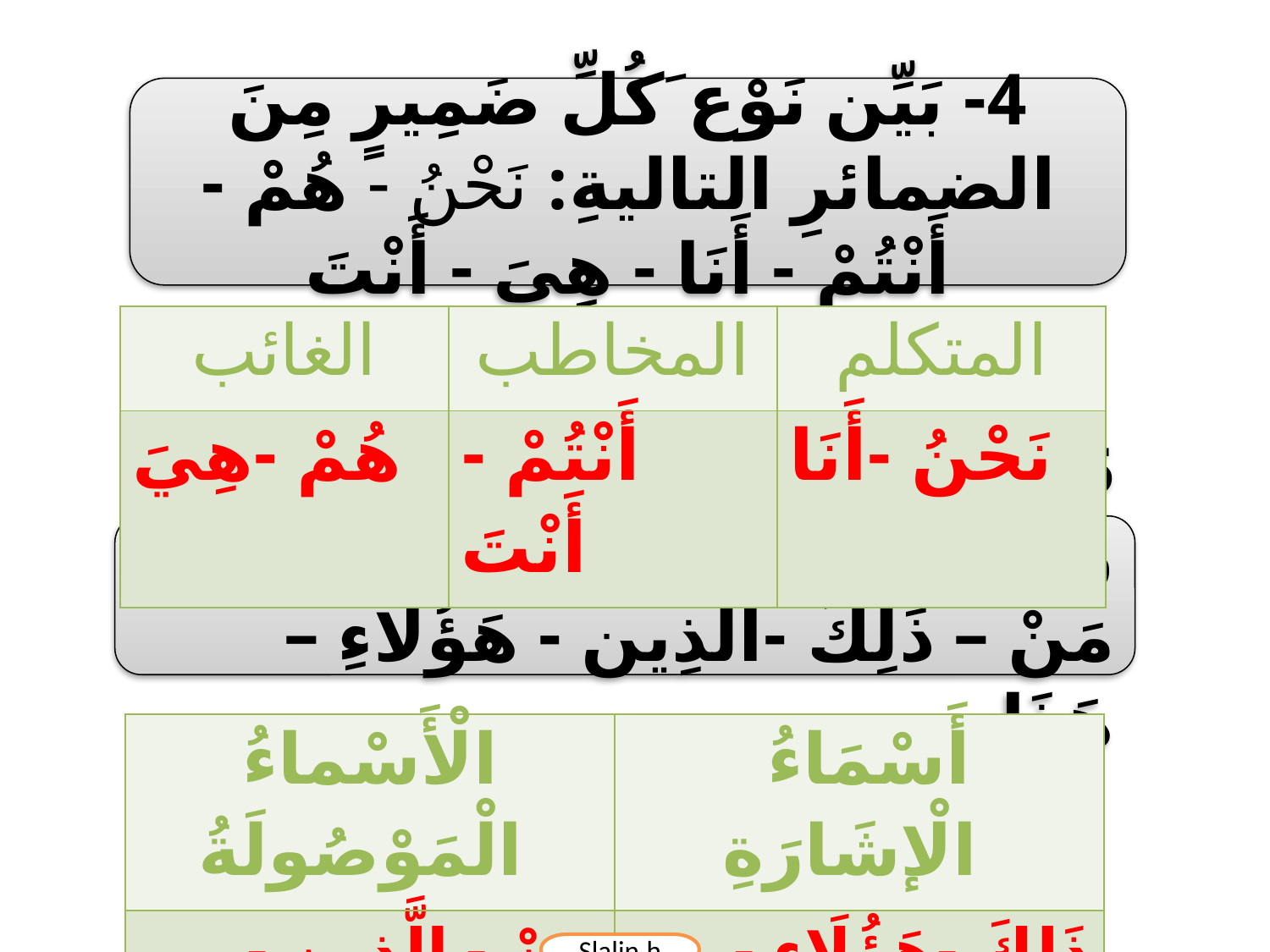

4- بَيِّن نَوْع َكُلِّ ضَمِيرٍ مِنَ الضمائرِ التاليةِ: نَحْنُ - هُمْ - أَنْتُمْ - أَنَا - هِيَ - أَنْتَ
| الغائب | المخاطب | المتكلم |
| --- | --- | --- |
| هُمْ -هِيَ | أَنْتُمْ -أَنْتَ | نَحْنُ -أَنَا |
5-مَيِّزْ بَيْنَ أَسْمَاءِ الْإشَارَةِ وَالْأَسْماءِ الْمَوْصُولَةِ  مما يأتي: مَنْ – ذَلِكَ -الَّذِين - هَؤُلَاءِ – هَذَا-
| الْأَسْماءُ الْمَوْصُولَةُ | أَسْمَاءُ الْإشَارَةِ |
| --- | --- |
| مَنْ - الَّذِين - | ذَلِكَ -هَؤُلَاءِ - هَذَا- |
Slalin.h